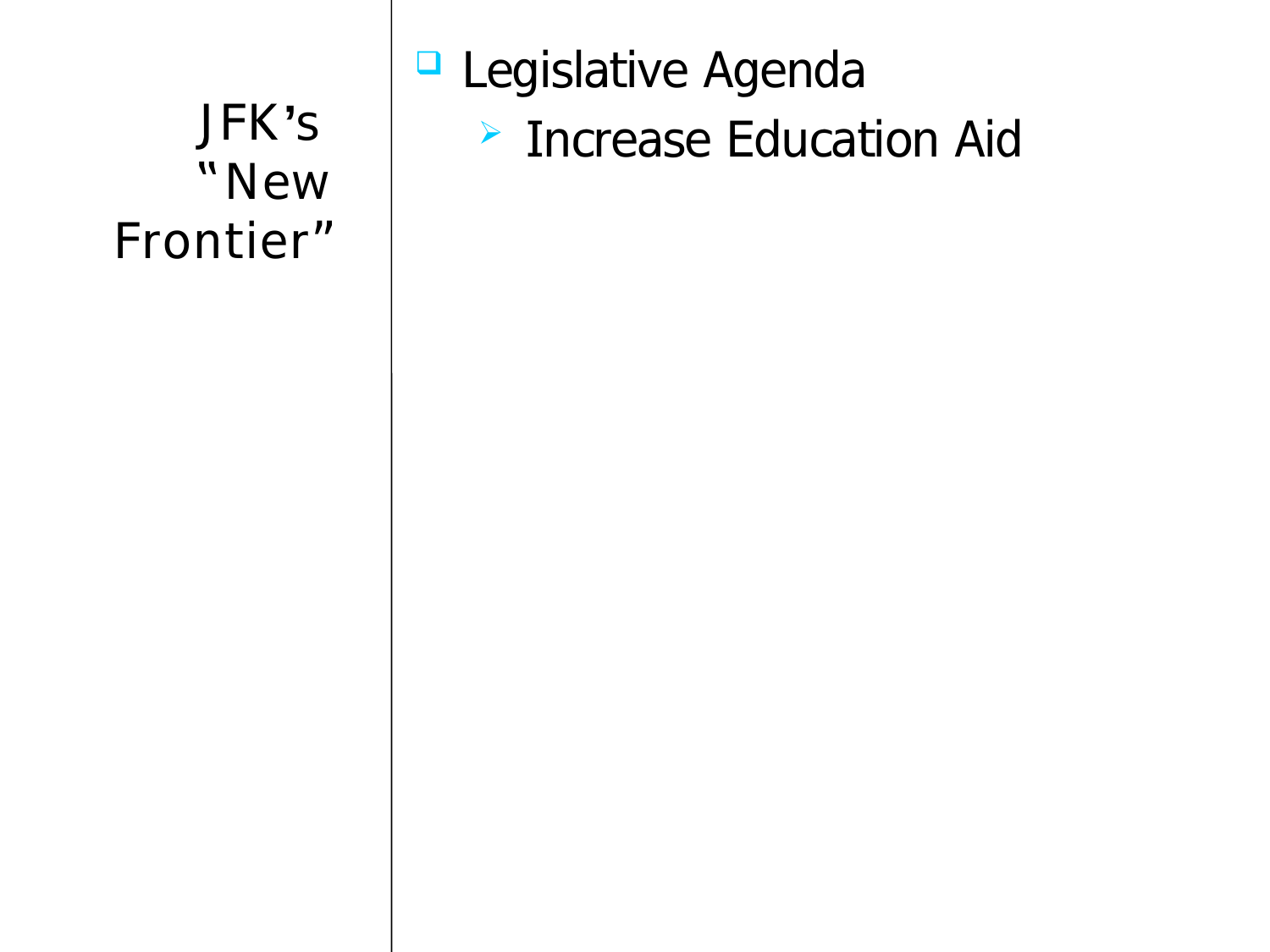

Legislative Agenda
Increase Education Aid
JFK’s
“New Frontier”